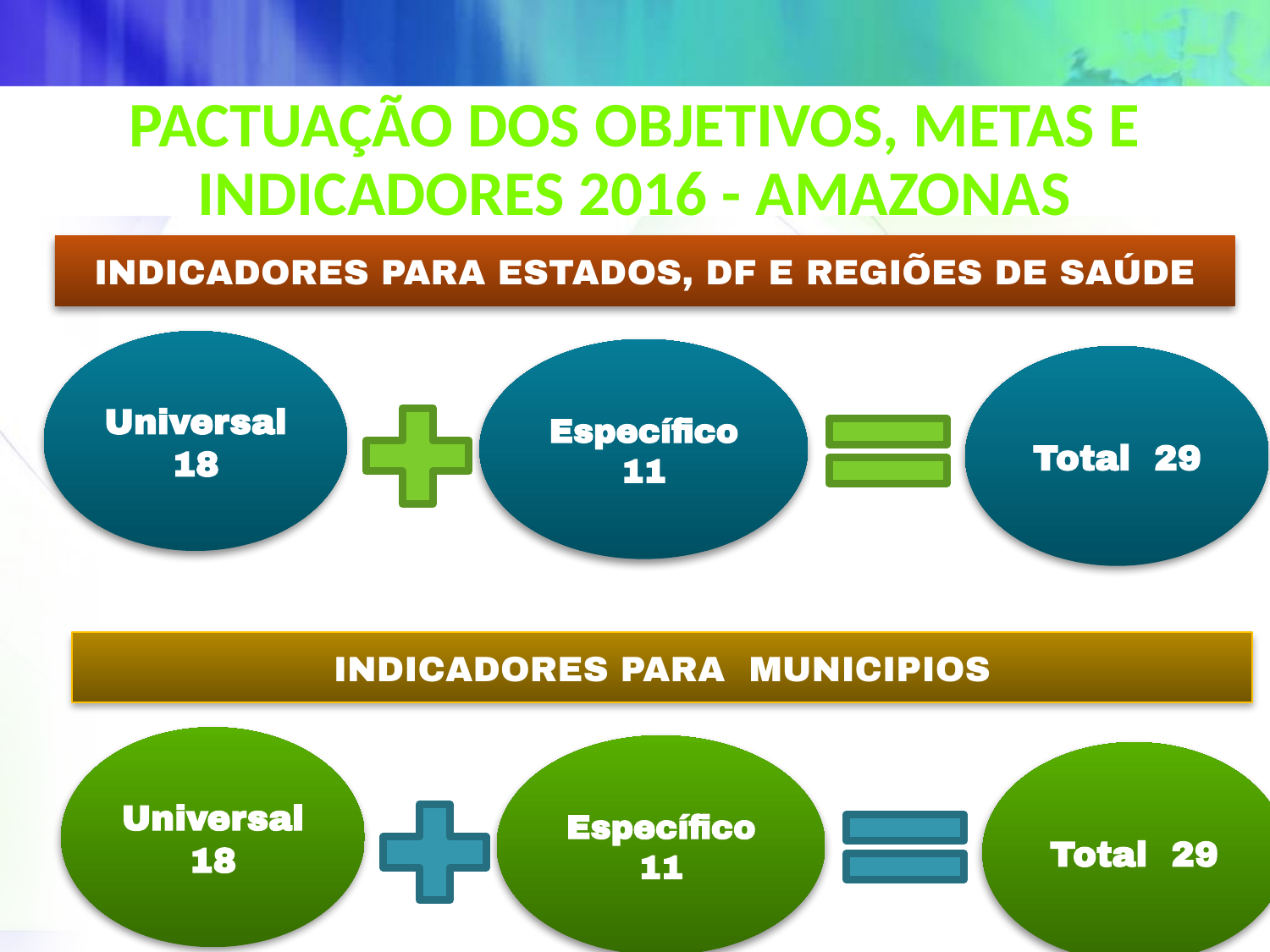

Pactuação dos Objetivos, Metas e Indicadores 2016 - amazonas
INDICADORES PARA ESTADOS, DF E REGIÕES DE SAÚDE
Universal 18
Específico 11
Total  29

INDICADORES PARA  MUNICIPIOS
Universal 18
Específico 11
Total  29